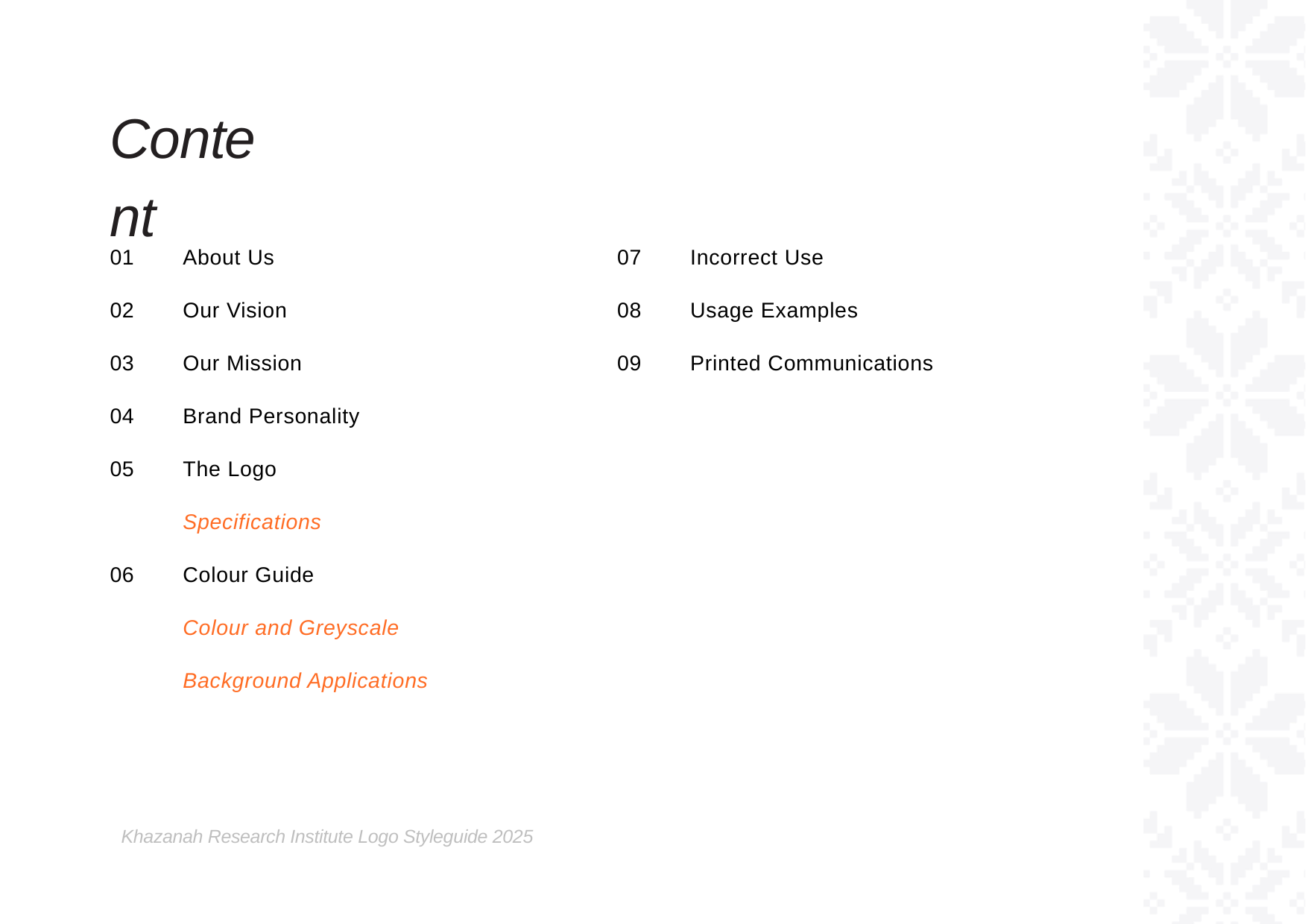

Content
07
08
09

Incorrect Use
Usage Examples
Printed Communications
01
02
03
04
05

06

About Us
Our Vision
Our Mission
Brand Personality
The Logo
Specifications
Colour Guide
Colour and Greyscale
Background Applications